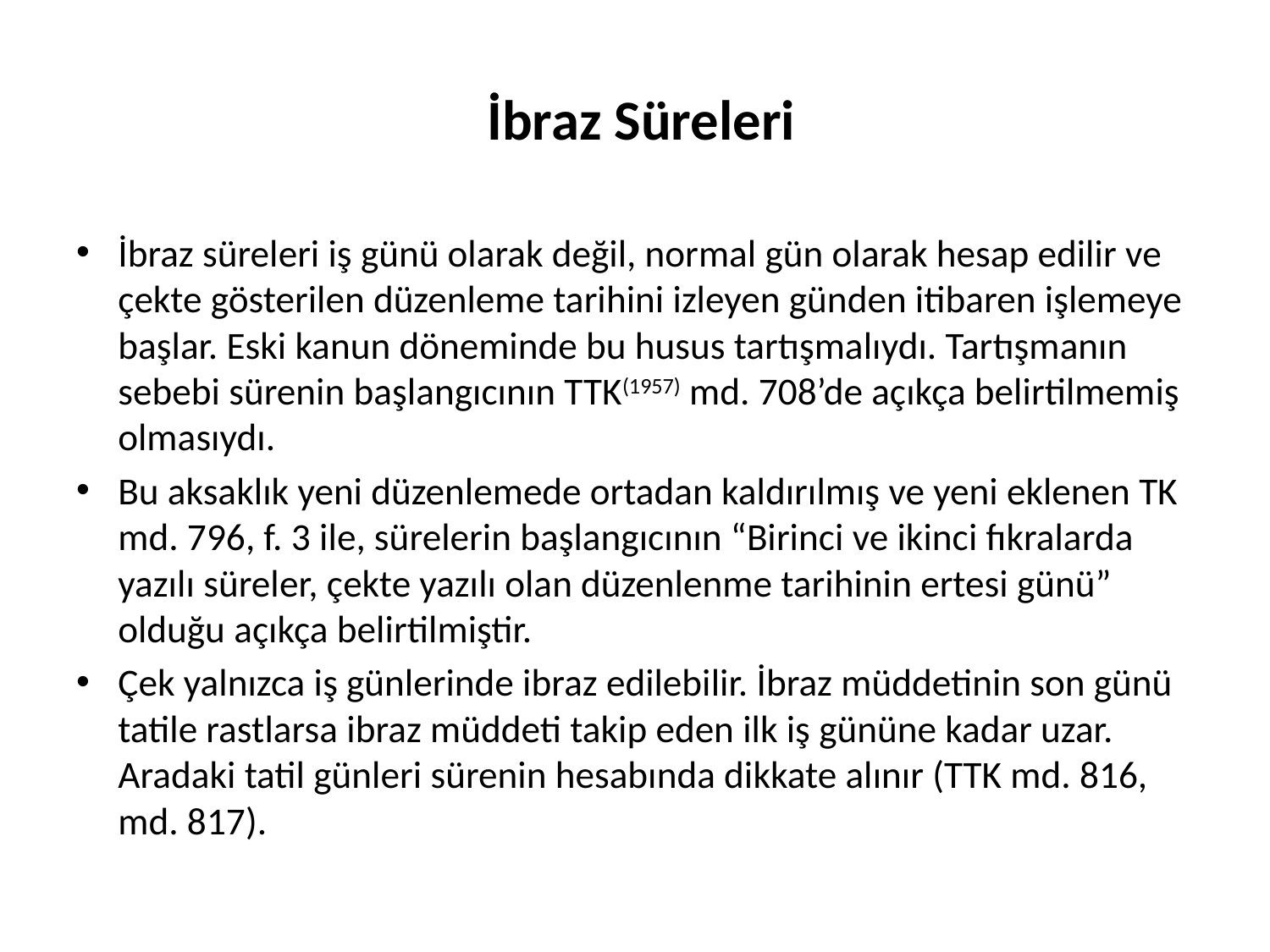

# İbraz Süreleri
İbraz süreleri iş günü olarak değil, normal gün olarak hesap edilir ve çekte gösterilen düzenleme tarihini izleyen günden itibaren işlemeye başlar. Eski kanun döneminde bu husus tartışmalıydı. Tartışmanın sebebi sürenin başlangıcının TTK(1957) md. 708’de açıkça belirtilmemiş olmasıydı.
Bu aksaklık yeni düzenlemede ortadan kaldırılmış ve yeni eklenen TK md. 796, f. 3 ile, sürelerin başlangıcının “Birinci ve ikinci fıkralarda yazılı süreler, çekte yazılı olan düzenlenme tarihinin ertesi günü” olduğu açıkça belirtilmiştir.
Çek yalnızca iş günlerinde ibraz edilebilir. İbraz müddetinin son günü tatile rastlarsa ibraz müddeti takip eden ilk iş gününe kadar uzar. Aradaki tatil günleri sürenin hesabında dikkate alınır (TTK md. 816, md. 817).